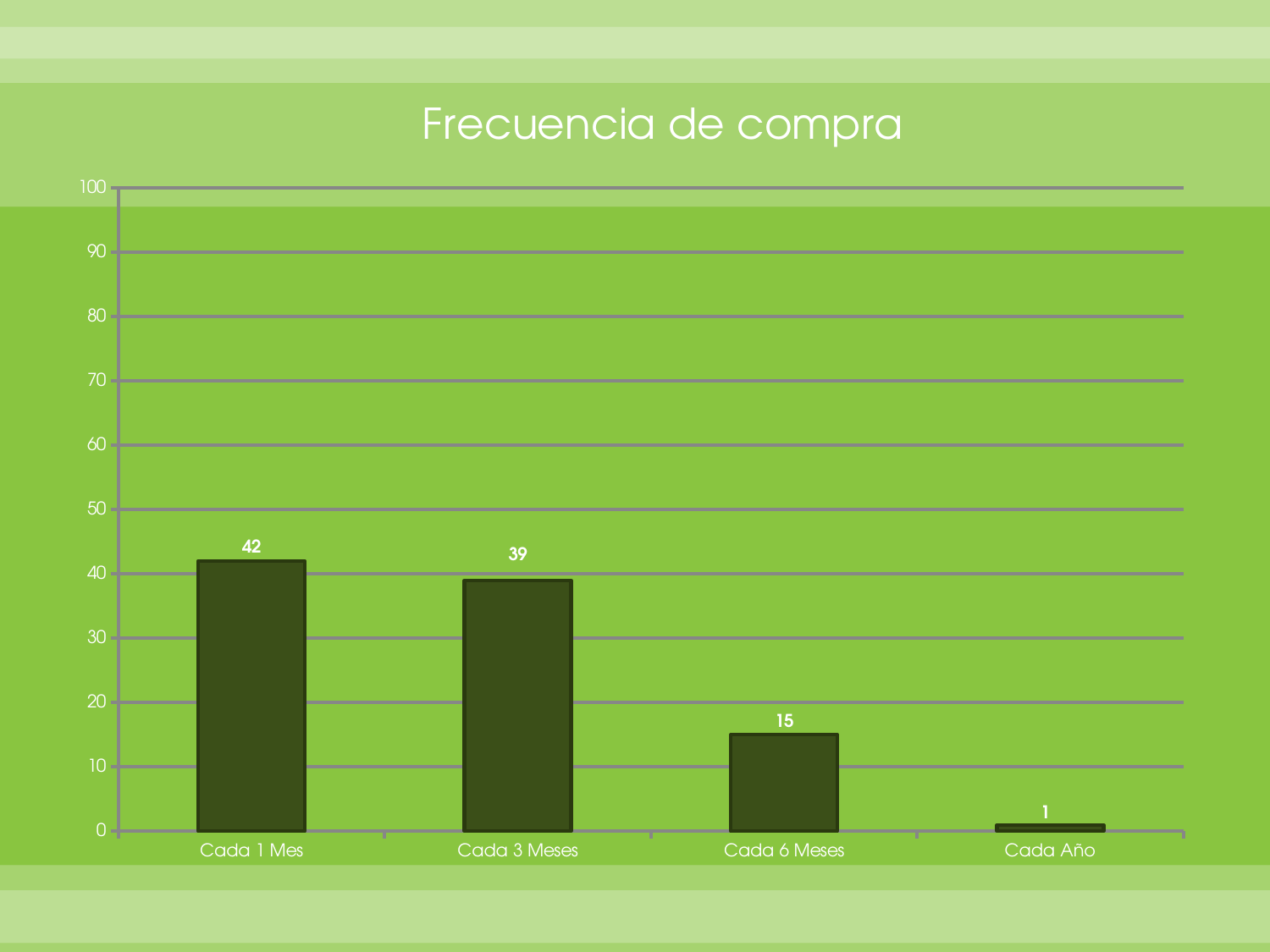

### Chart: Frecuencia de compra

| Category | Frecuencia de Encuestados |
|---|---|
| Cada 1 Mes | 42.0 |
| Cada 3 Meses | 39.0 |
| Cada 6 Meses | 15.0 |
| Cada Año | 1.0 |